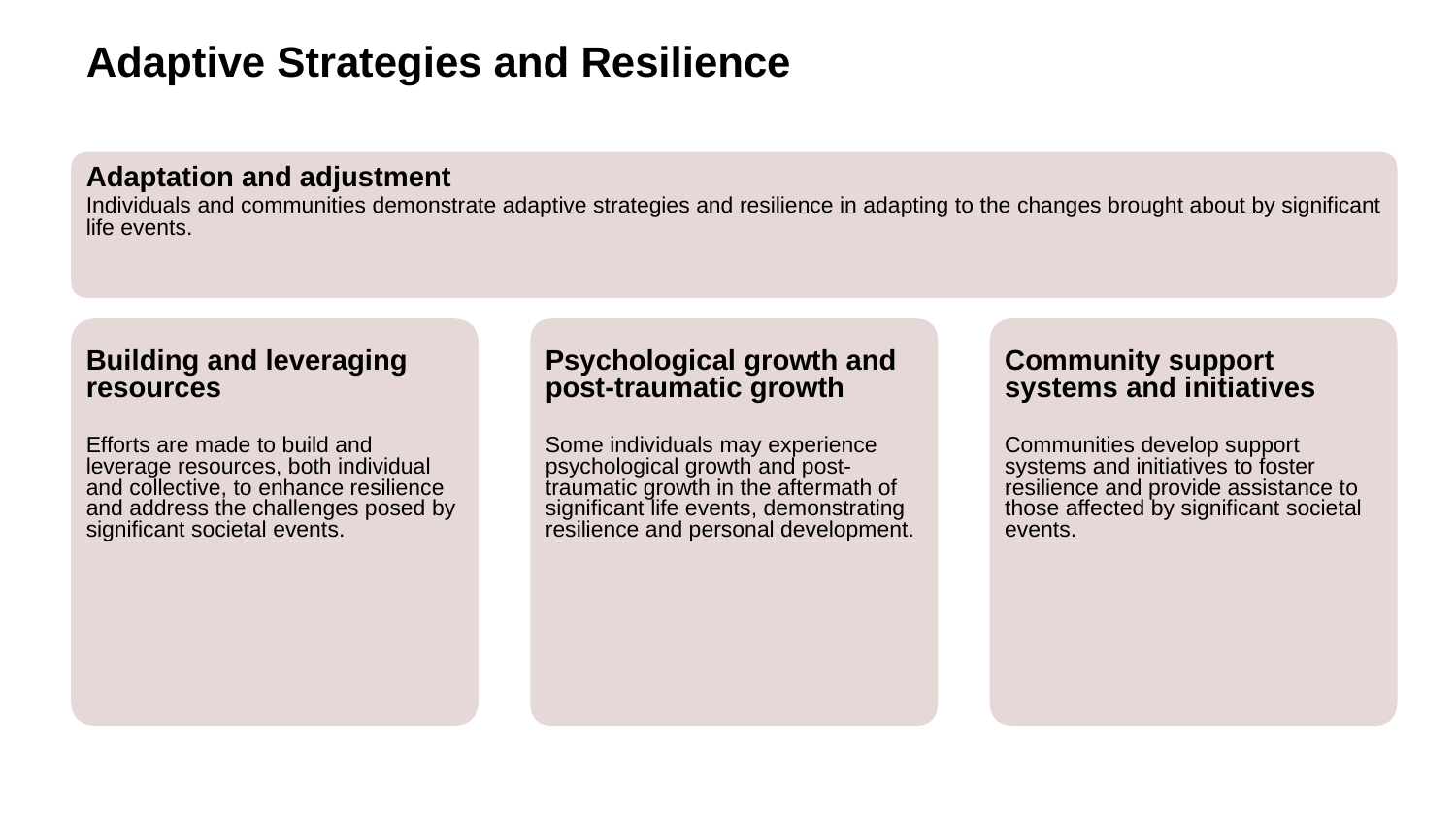

Adaptive Strategies and Resilience

Adaptation and adjustment
Individuals and communities demonstrate adaptive strategies and resilience in adapting to the changes brought about by significant life events.

Building and leveraging resources
Psychological growth and post-traumatic growth
Community support systems and initiatives
Efforts are made to build and leverage resources, both individual and collective, to enhance resilience and address the challenges posed by significant societal events.
Some individuals may experience psychological growth and post-traumatic growth in the aftermath of significant life events, demonstrating resilience and personal development.
Communities develop support systems and initiatives to foster resilience and provide assistance to those affected by significant societal events.